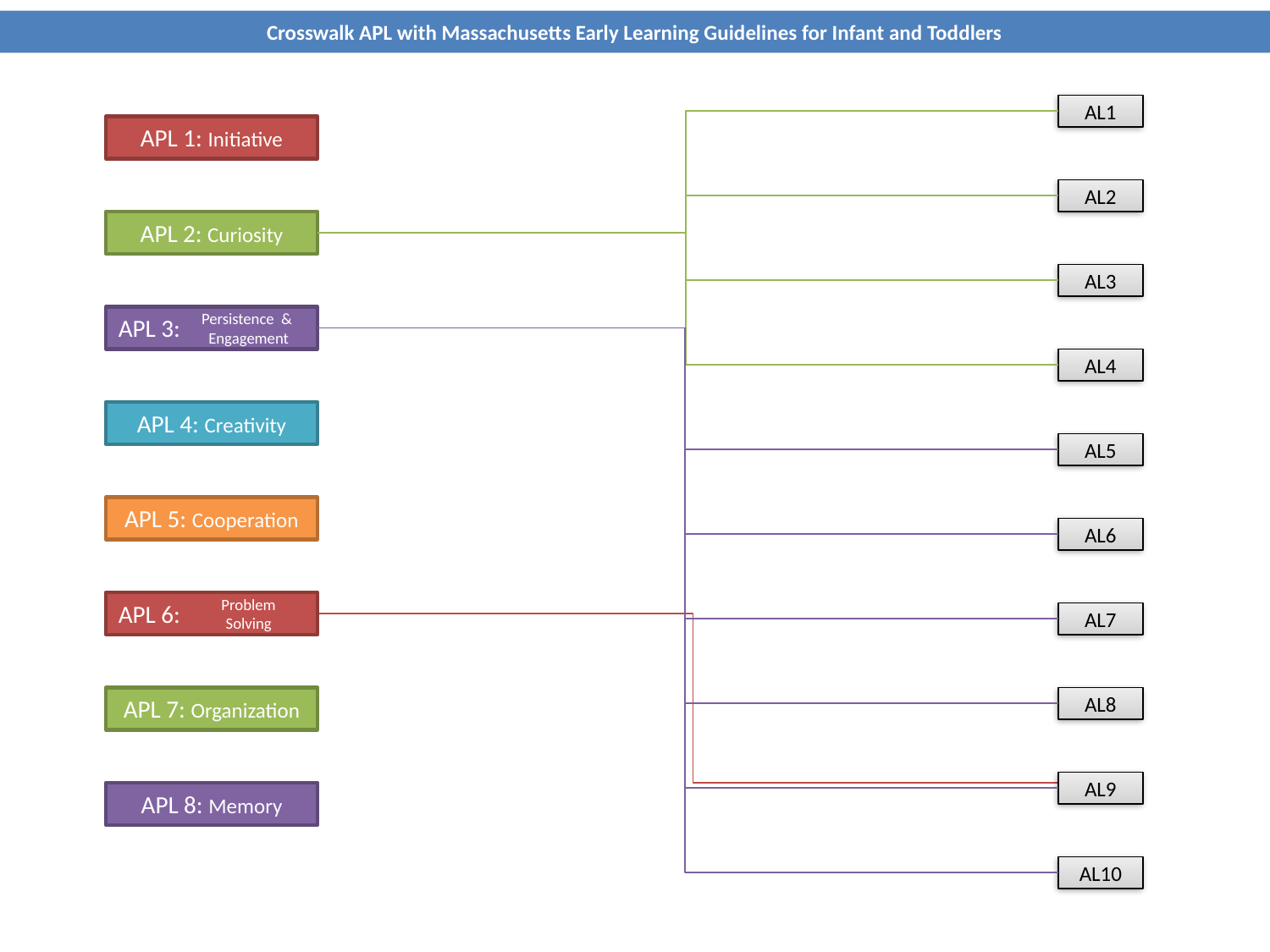

Crosswalk APL with Massachusetts Early Learning Guidelines for Infant and Toddlers
AL1
APL 1: Initiative

AL2
APL 2: Curiosity

AL3
APL 3:

Persistence  &
Engagement
AL4
APL 4: Creativity

AL5
APL 5: Cooperation

AL6
APL 6:

Problem
Solving
AL7
APL 7: Organization

AL8
AL9
APL 8: Memory

AL10